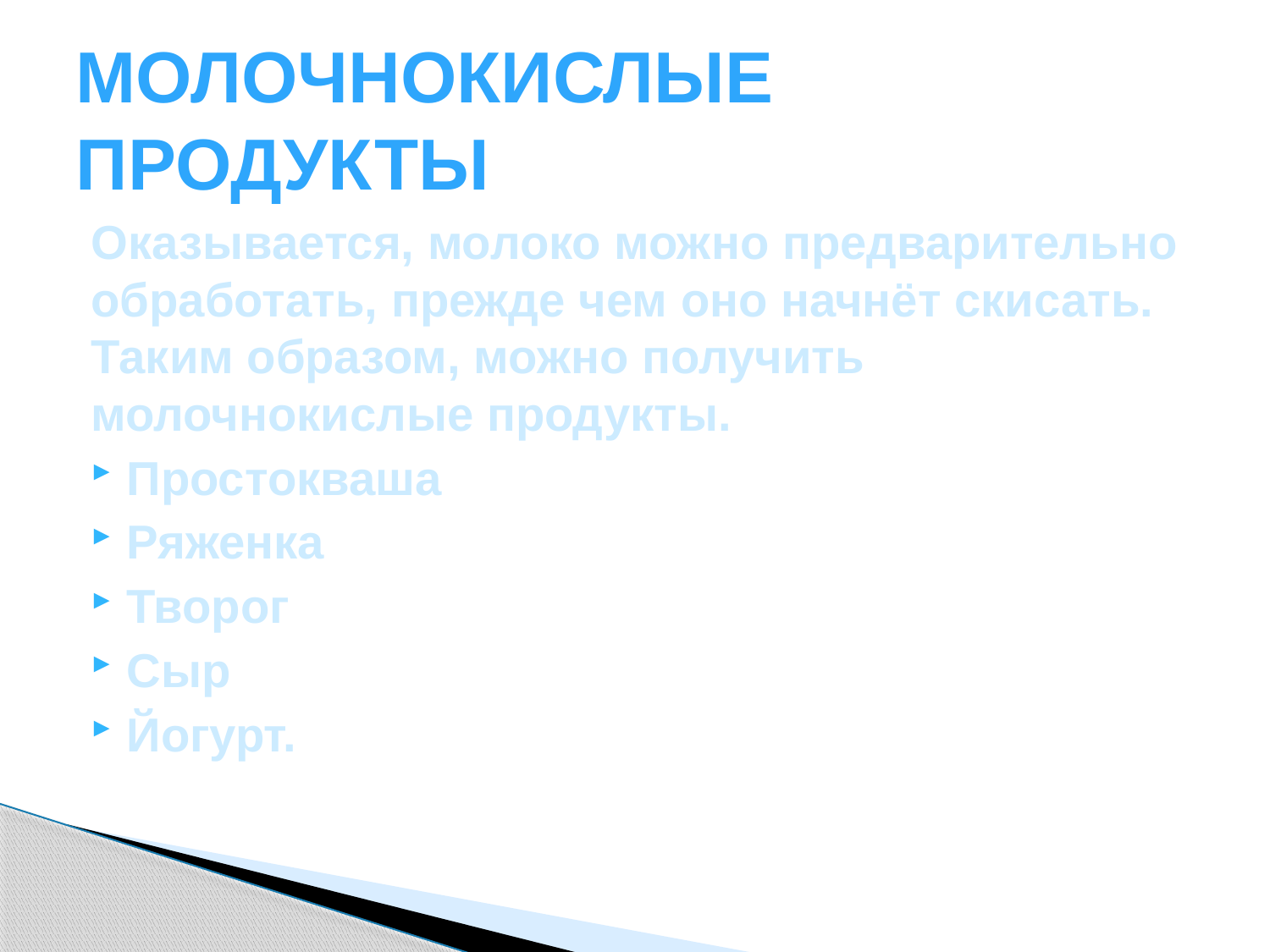

# Молочнокислые продукты
Оказывается, молоко можно предварительно обработать, прежде чем оно начнёт скисать. Таким образом, можно получить молочнокислые продукты.
Простокваша
Ряженка
Творог
Сыр
Йогурт.